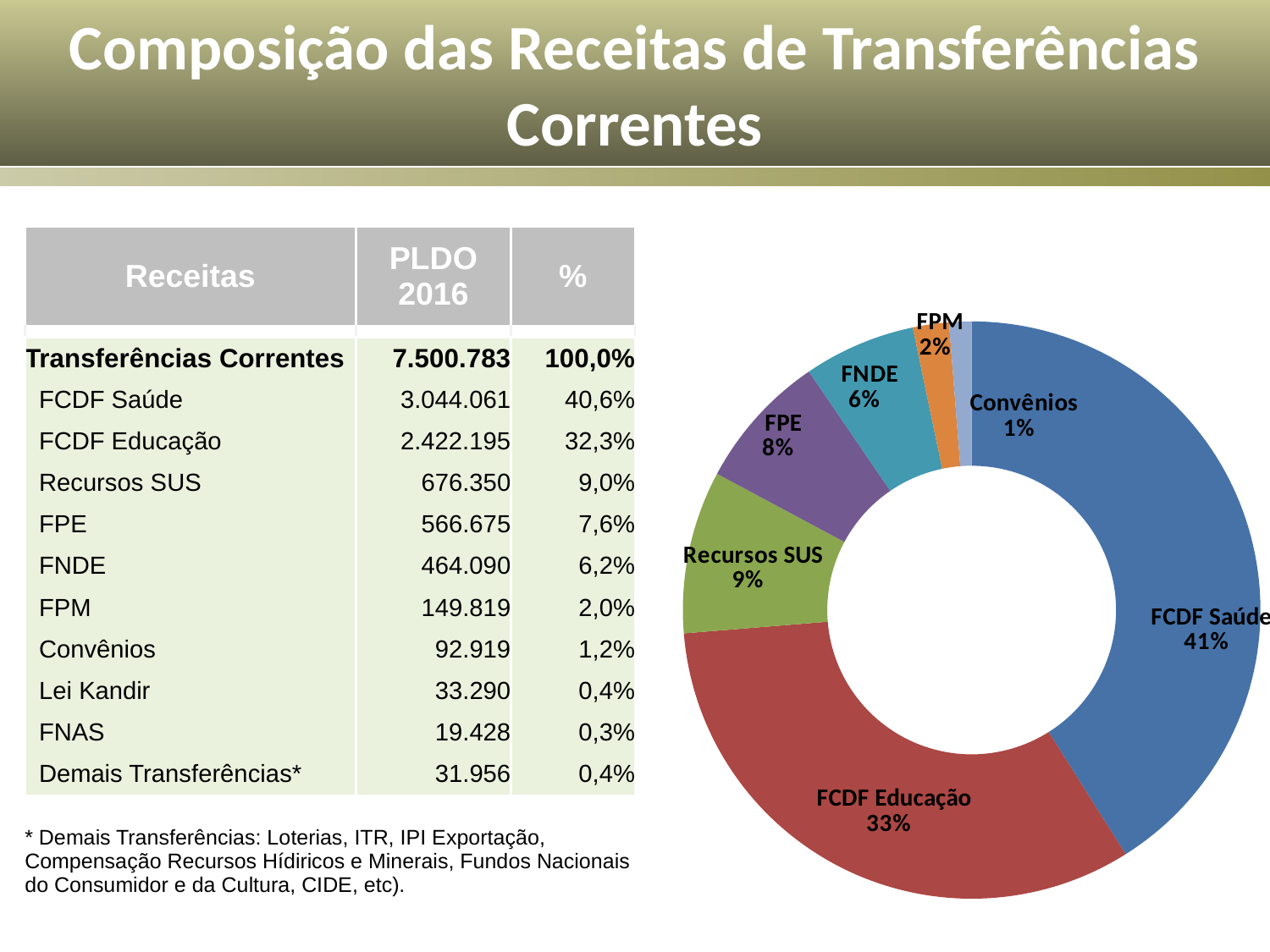

Composição das Receitas de Transferências Correntes

| Receitas | PLDO 2016 | % |
| --- | --- | --- |
|  |  |  |
| Transferências Correntes | 7.500.783 | 100,0% |
| FCDF Saúde | 3.044.061 | 40,6% |
| FCDF Educação | 2.422.195 | 32,3% |
| Recursos SUS | 676.350 | 9,0% |
| FPE | 566.675 | 7,6% |
| FNDE | 464.090 | 6,2% |
| FPM | 149.819 | 2,0% |
| Convênios | 92.919 | 1,2% |
| Lei Kandir | 33.290 | 0,4% |
| FNAS | 19.428 | 0,3% |
| Demais Transferências\* | 31.956 | 0,4% |
|  |  |  |
| \* Demais Transferências: Loterias, ITR, IPI Exportação, Compensação Recursos Hídiricos e Minerais, Fundos Nacionais do Consumidor e da Cultura, CIDE, etc). |  |  |

### Chart

| Category |  |
|---|---|
|   FCDF Saúde | 3044060791.065263 |
|   FCDF Educação | 2422195479.154984 |
|   Recursos SUS | 676350335.0184 |
|   FPE | 566674898.0 |
|   FNDE | 464089503.8852793 |
|   FPM | 149818713.8900001 |
|   Convênios | 92918933.19487195 |